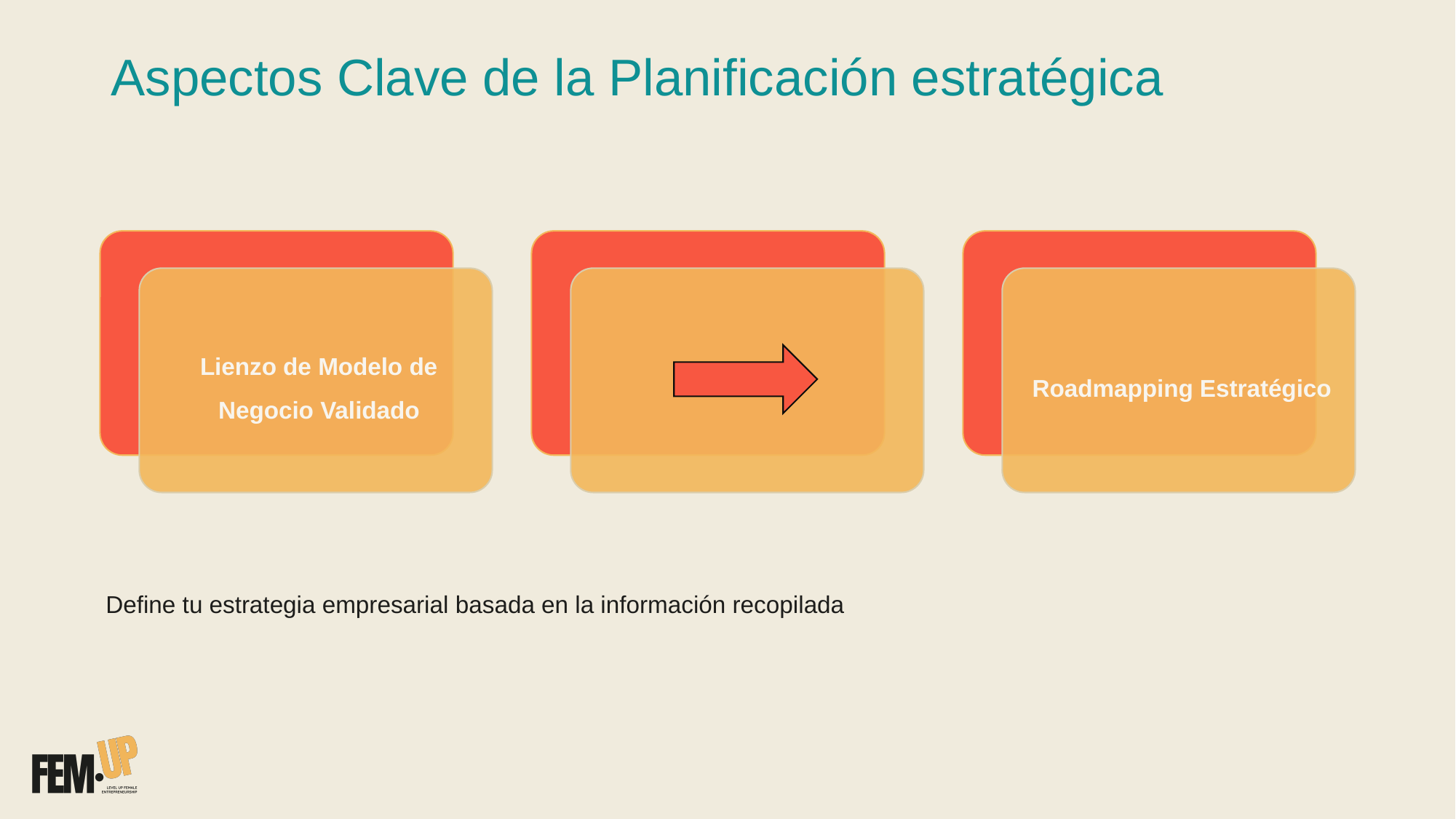

Aspectos Clave de la Planificación estratégica
Lienzo de Modelo de Negocio Validado

Roadmapping Estratégico

Define tu estrategia empresarial basada en la información recopilada